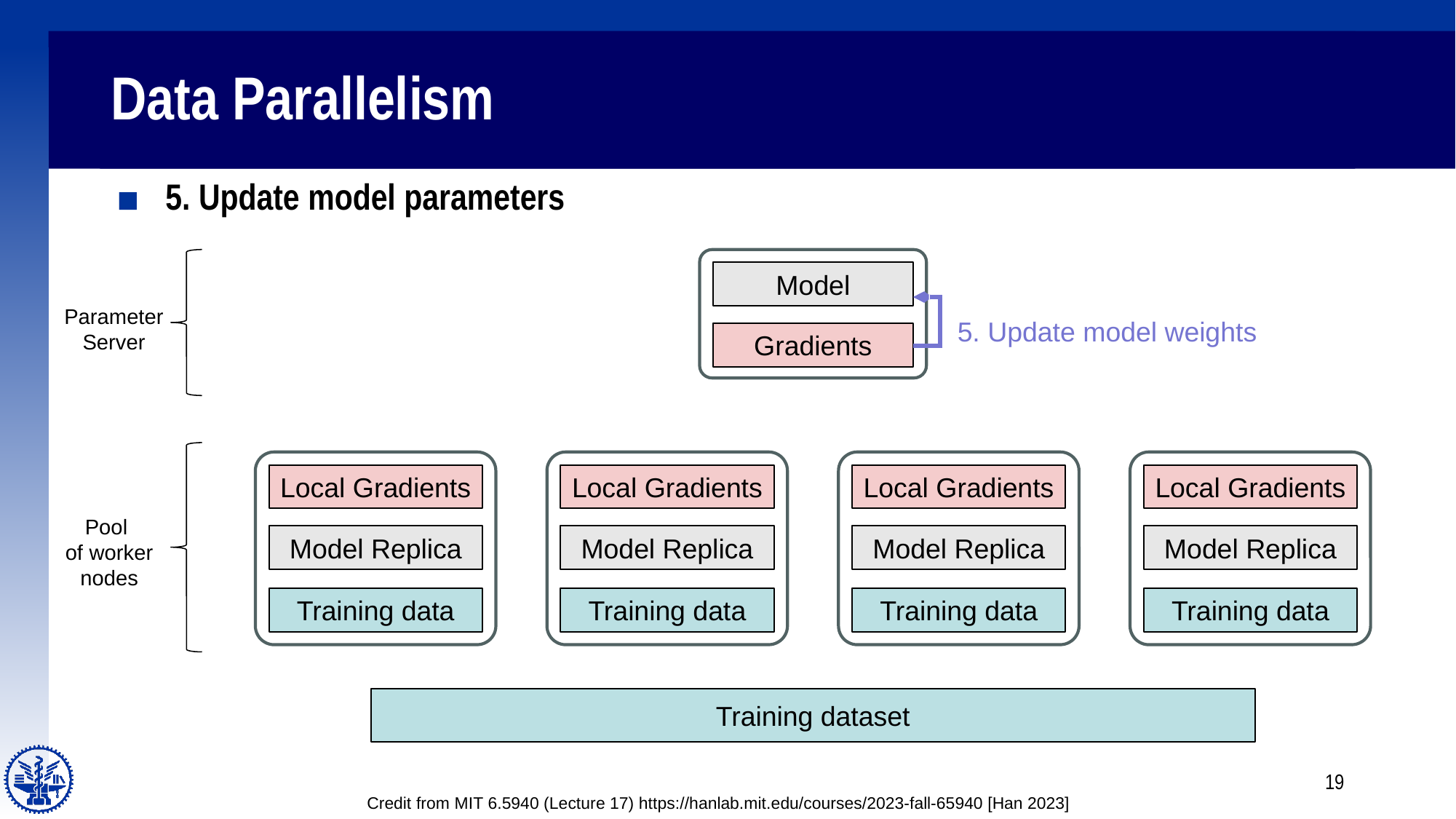

# Data Parallelism
5. Update model parameters

Model
Gradients
Parameter
Server

Local Gradients
Model Replica
Training data

Local Gradients
Model Replica
Training data

Local Gradients
Model Replica
Training data

Local Gradients
Model Replica
Training data
Pool
of worker nodes
Training dataset
5. Update model weights
19
Credit from MIT 6.5940 (Lecture 17) https://hanlab.mit.edu/courses/2023-fall-65940 [Han 2023]